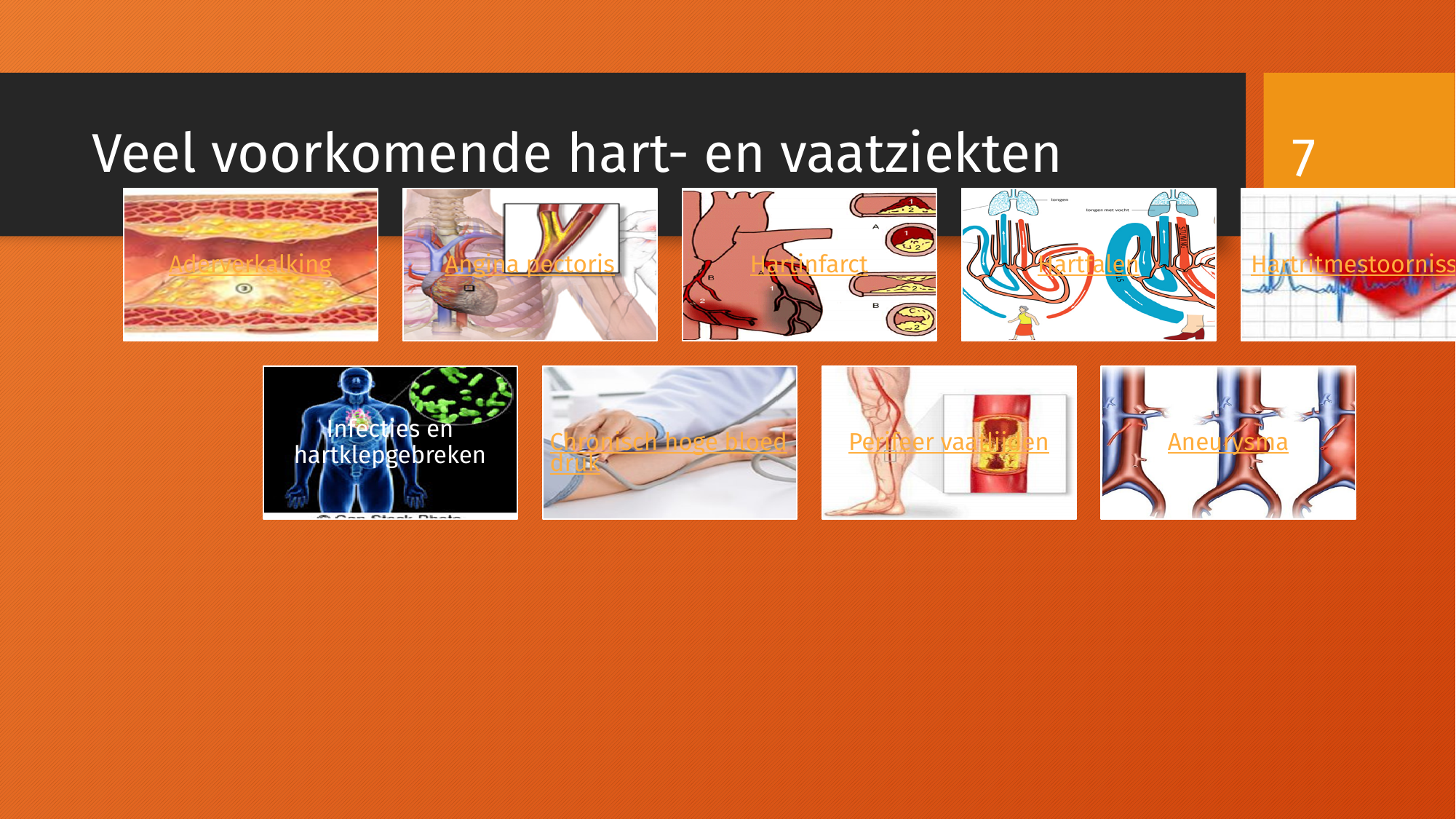

7
# Veel voorkomende hart- en vaatziekten
Aderverkalking
Angina pectoris
Hartinfarct
Hartfalen
Hartritmestoornissen
Infecties en hartklepgebreken
Chronisch hoge bloeddruk
Perifeer vaatlijden
Aneurysma